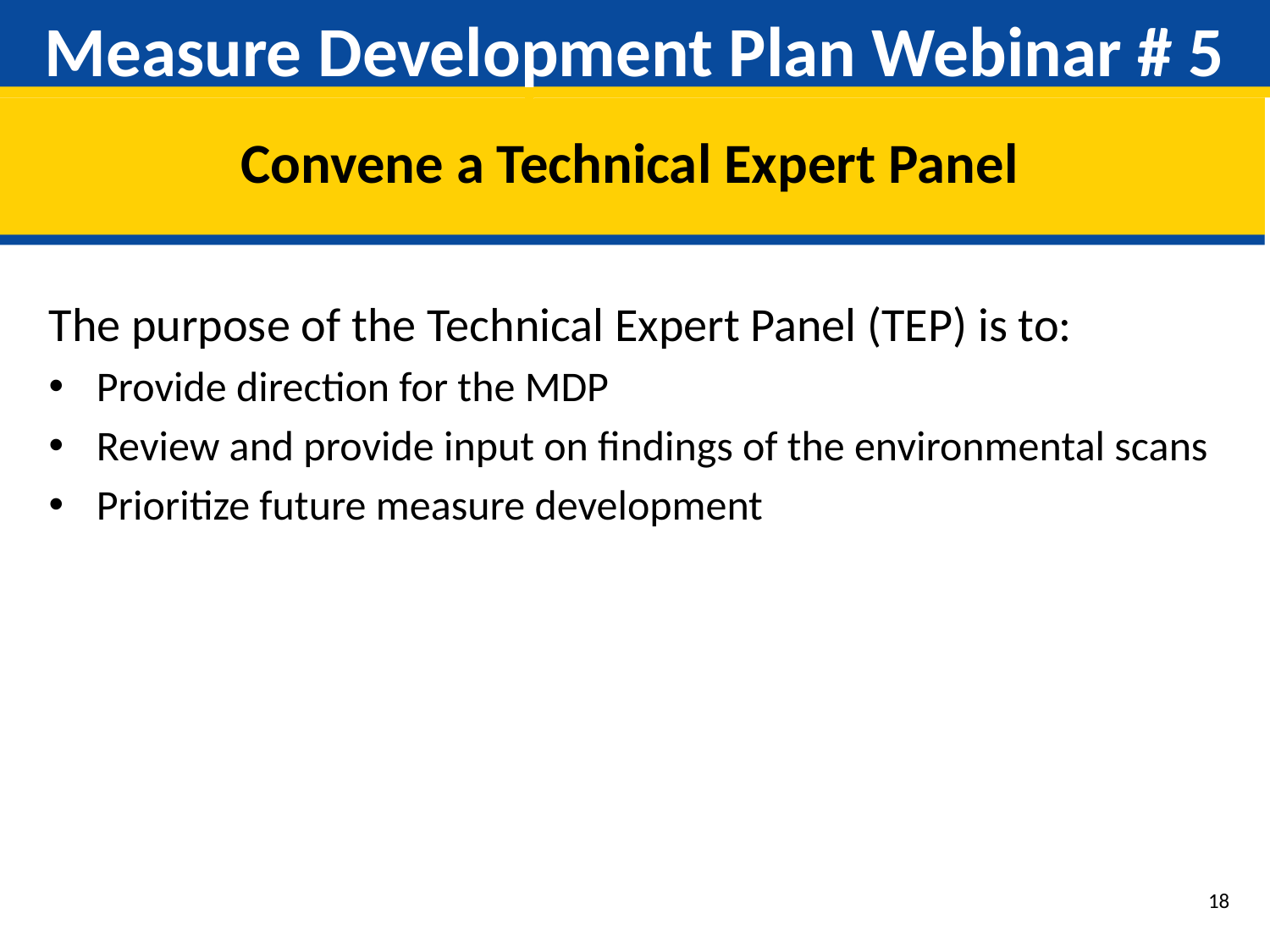

# Measure Development Plan Webinar # 5
Convene a Technical Expert Panel
The purpose of the Technical Expert Panel (TEP) is to:
Provide direction for the MDP
Review and provide input on findings of the environmental scans
Prioritize future measure development